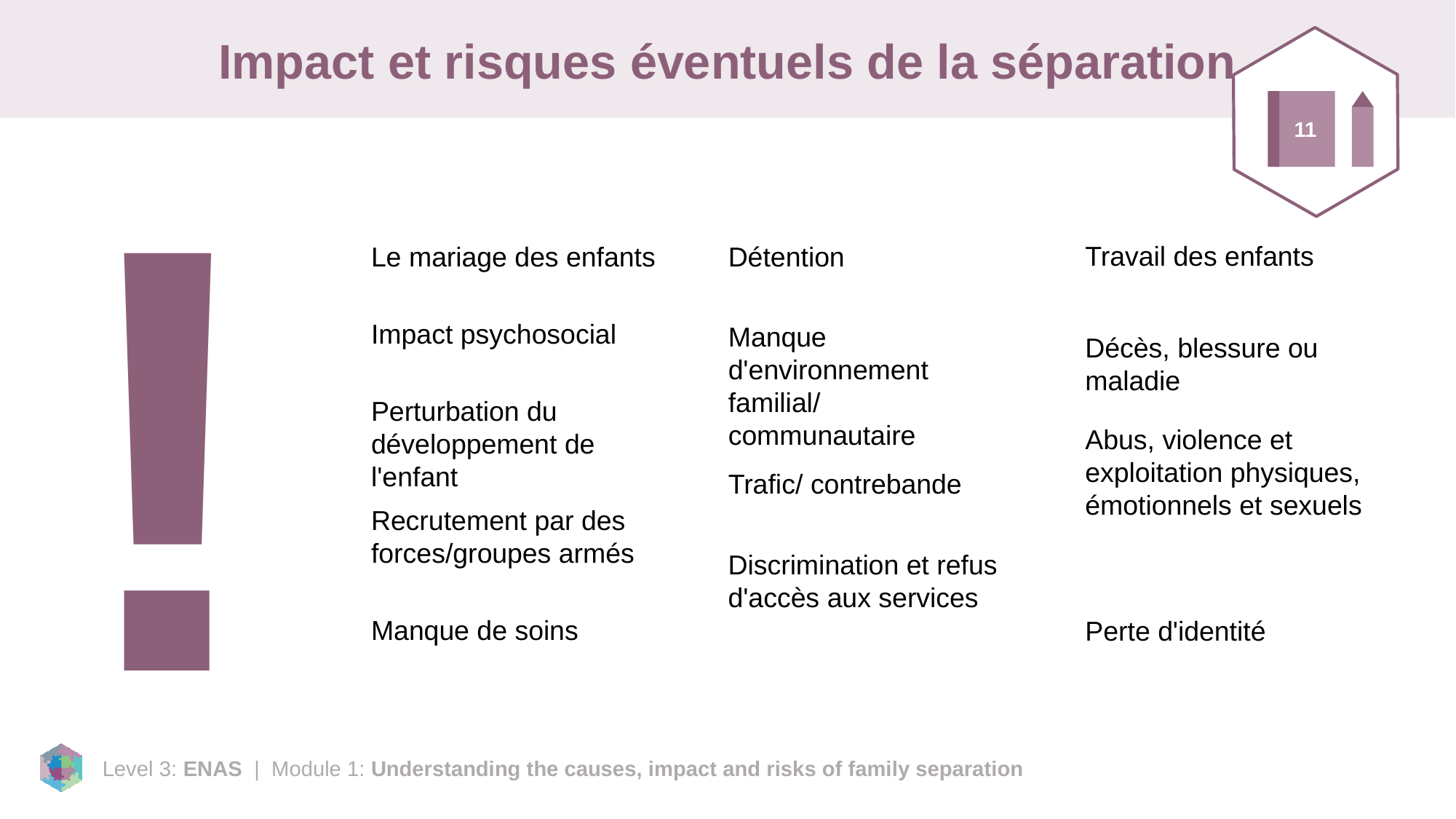

# Impact et risques éventuels de la séparation

11

!
Travail des enfants
Détention
Le mariage des enfants
Impact psychosocial
Manque d'environnement familial/ communautaire
Décès, blessure ou maladie
Perturbation du développement de l'enfant
Abus, violence et exploitation physiques, émotionnels et sexuels
Trafic/ contrebande
Recrutement par des forces/groupes armés
Discrimination et refus d'accès aux services
Manque de soins
Perte d'identité